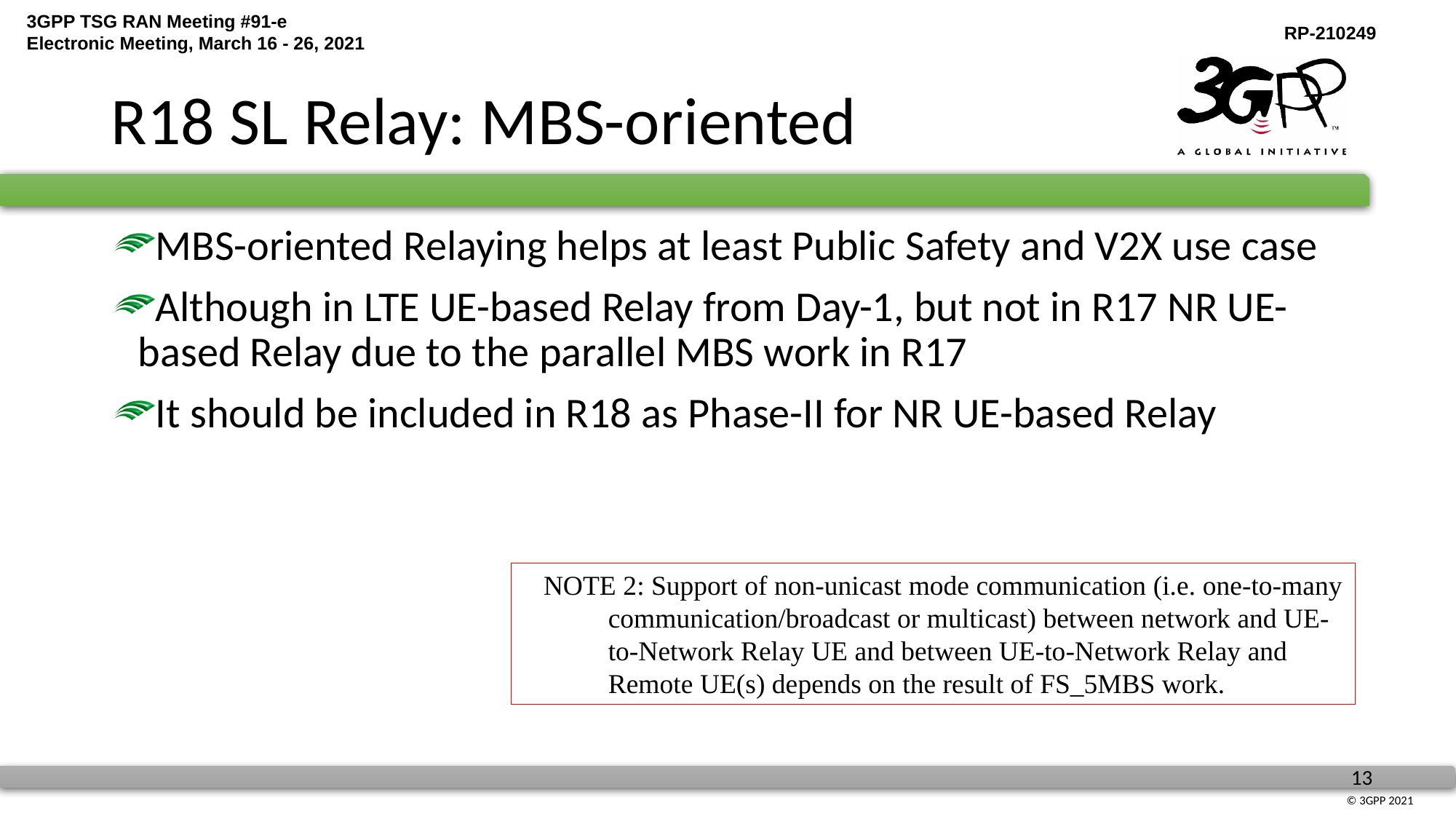

# R18 SL Relay: MBS-oriented
MBS-oriented Relaying helps at least Public Safety and V2X use case
Although in LTE UE-based Relay from Day-1, but not in R17 NR UE-based Relay due to the parallel MBS work in R17
It should be included in R18 as Phase-II for NR UE-based Relay
NOTE 2: Support of non-unicast mode communication (i.e. one-to-many communication/broadcast or multicast) between network and UE-to-Network Relay UE and between UE-to-Network Relay and Remote UE(s) depends on the result of FS_5MBS work.